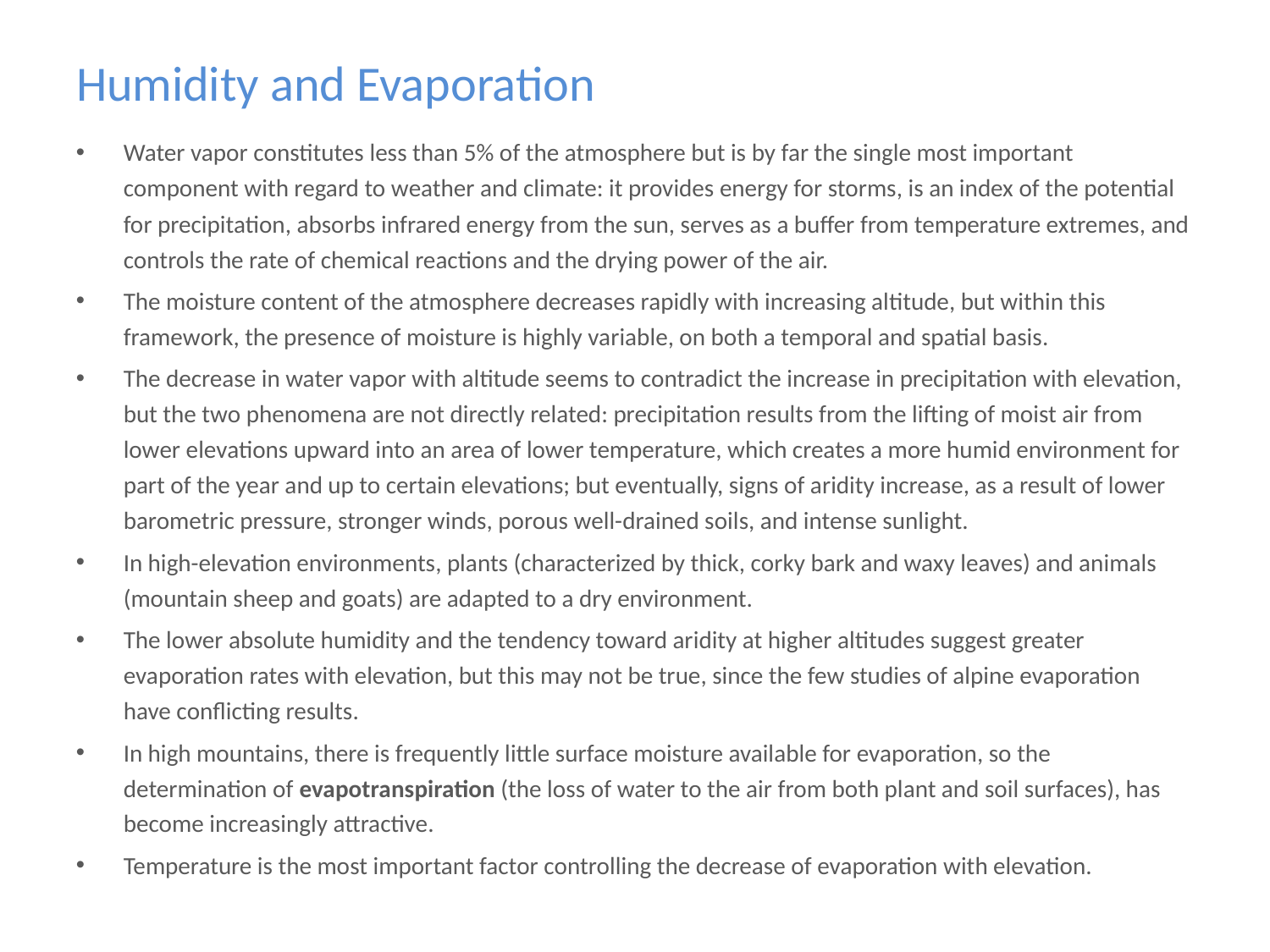

# Humidity and Evaporation

Water vapor constitutes less than 5% of the atmosphere but is by far the single most important component with regard to weather and climate: it provides energy for storms, is an index of the potential for precipitation, absorbs infrared energy from the sun, serves as a buffer from temperature extremes, and controls the rate of chemical reactions and the drying power of the air.
The moisture content of the atmosphere decreases rapidly with increasing altitude, but within this framework, the presence of moisture is highly variable, on both a temporal and spatial basis.
The decrease in water vapor with altitude seems to contradict the increase in precipitation with elevation, but the two phenomena are not directly related: precipitation results from the lifting of moist air from lower elevations upward into an area of lower temperature, which creates a more humid environment for part of the year and up to certain elevations; but eventually, signs of aridity increase, as a result of lower barometric pressure, stronger winds, porous well-drained soils, and intense sunlight.
In high-elevation environments, plants (characterized by thick, corky bark and waxy leaves) and animals (mountain sheep and goats) are adapted to a dry environment.
The lower absolute humidity and the tendency toward aridity at higher altitudes suggest greater evaporation rates with elevation, but this may not be true, since the few studies of alpine evaporation have conflicting results.
In high mountains, there is frequently little surface moisture available for evaporation, so the determination of evapotranspiration (the loss of water to the air from both plant and soil surfaces), has become increasingly attractive.
Temperature is the most important factor controlling the decrease of evaporation with elevation.